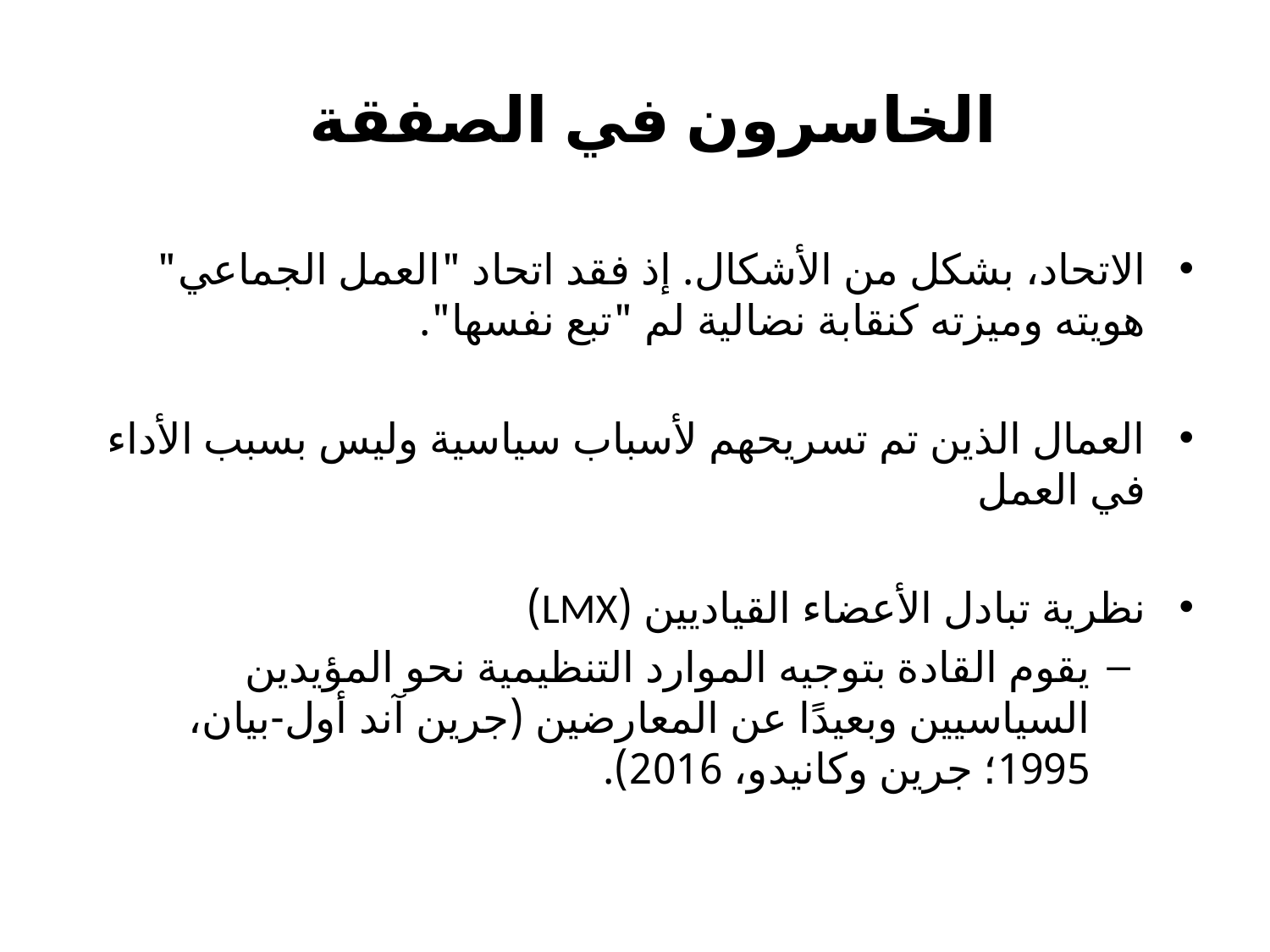

# الخاسرون في الصفقة؟
الاتحاد، بشكل من الأشكال. إذ فقد اتحاد "العمل الجماعي" هويته وميزته كنقابة نضالية لم "تبع نفسها".

العمال الذين تم تسريحهم لأسباب سياسية وليس بسبب الأداء في العمل

نظرية تبادل الأعضاء القياديين (LMX)
يقوم القادة بتوجيه الموارد التنظيمية نحو المؤيدين السياسيين وبعيدًا عن المعارضين (جرين آند أول-بيان، 1995؛ جرين وكانيدو، 2016).